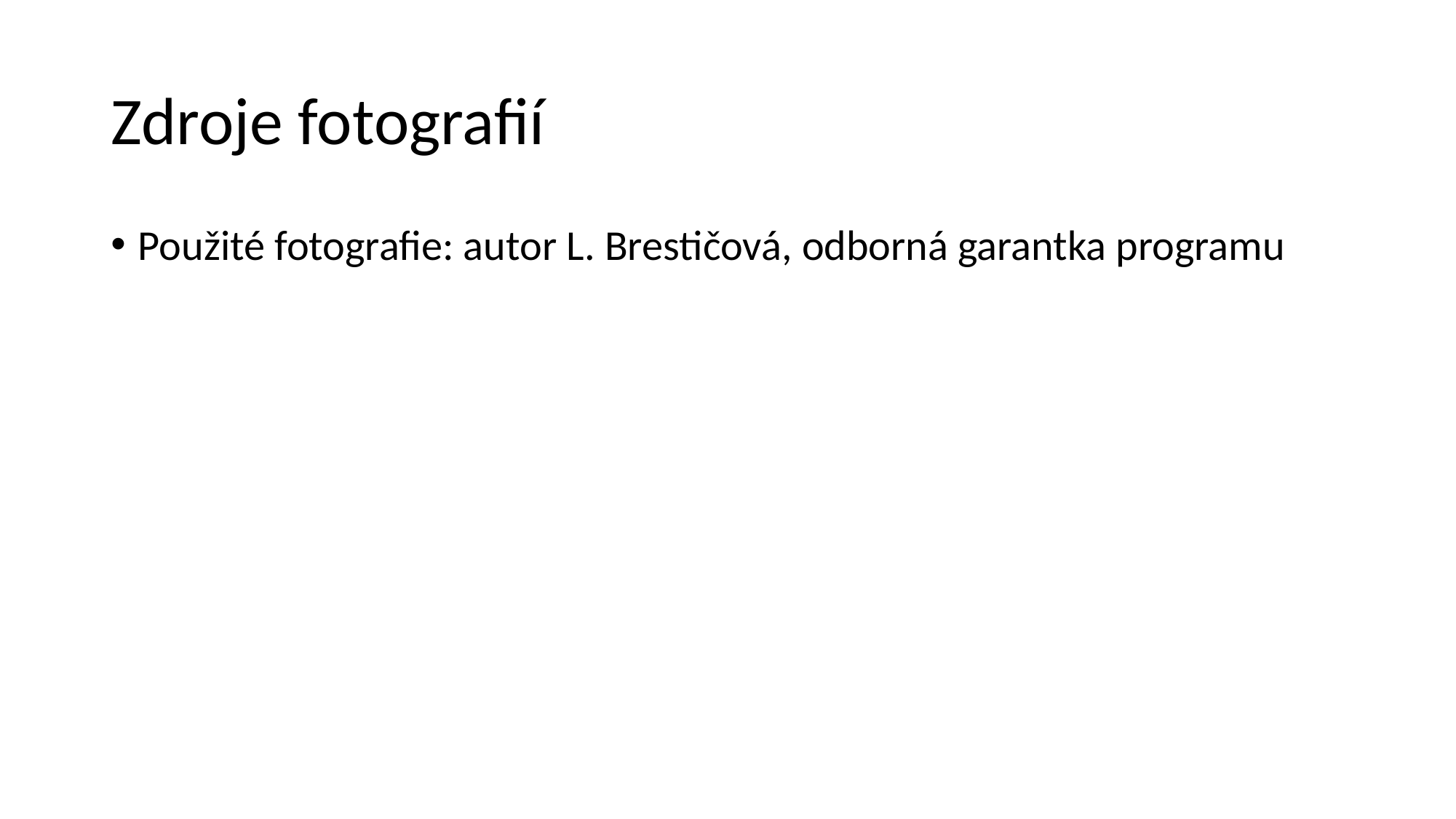

# Zdroje fotografií
Použité fotografie: autor L. Brestičová, odborná garantka programu